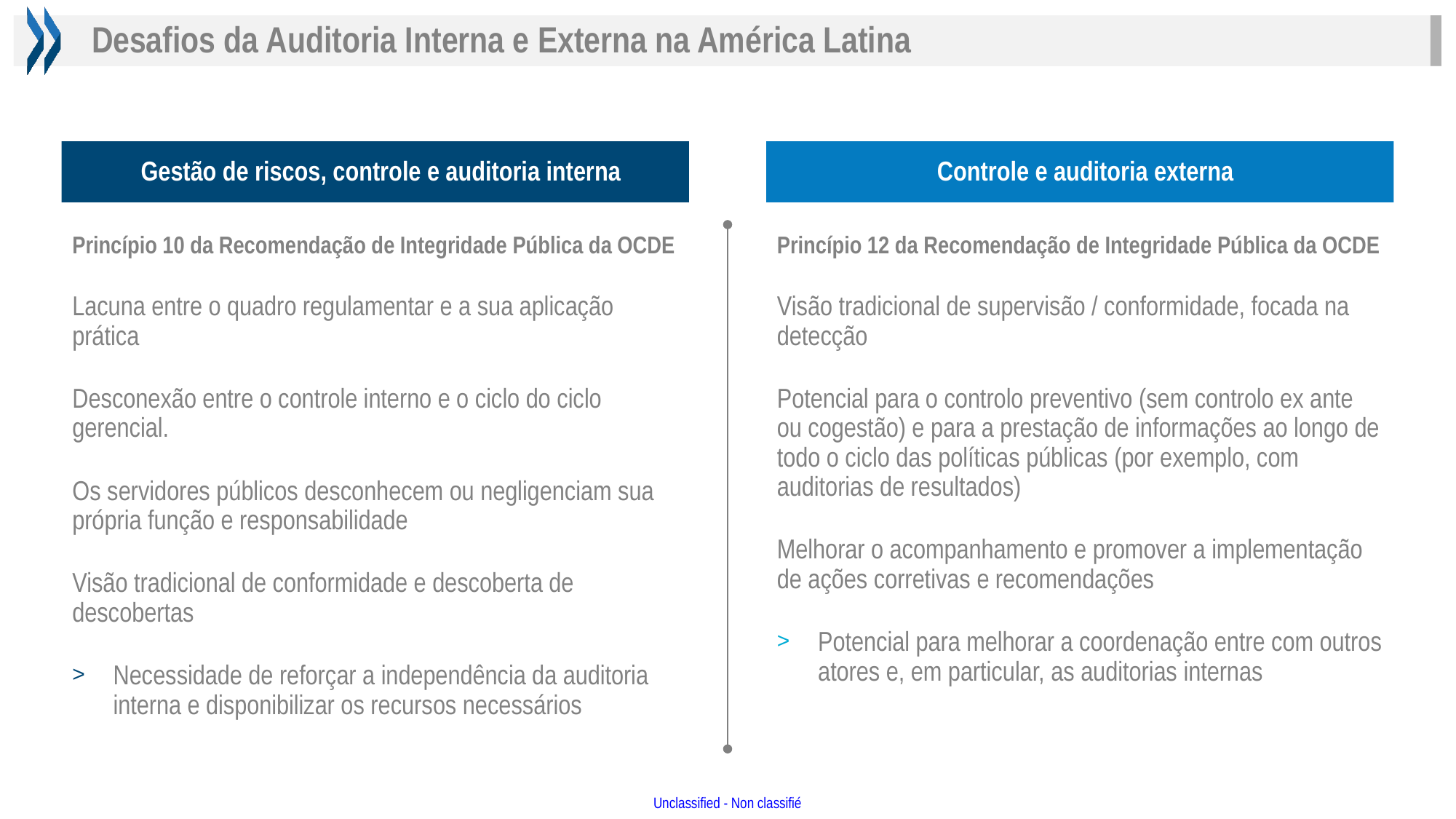

Desafios da Auditoria Interna e Externa na América Latina
Gestão de riscos, controle e auditoria interna
Controle e auditoria externa
Princípio 10 da Recomendação de Integridade Pública da OCDE
Lacuna entre o quadro regulamentar e a sua aplicação prática
Desconexão entre o controle interno e o ciclo do ciclo gerencial.
Os servidores públicos desconhecem ou negligenciam sua própria função e responsabilidade
Visão tradicional de conformidade e descoberta de descobertas
Necessidade de reforçar a independência da auditoria interna e disponibilizar os recursos necessários

Princípio 12 da Recomendação de Integridade Pública da OCDE
Visão tradicional de supervisão / conformidade, focada na detecção
Potencial para o controlo preventivo (sem controlo ex ante ou cogestão) e para a prestação de informações ao longo de todo o ciclo das políticas públicas (por exemplo, com auditorias de resultados)
Melhorar o acompanhamento e promover a implementação de ações corretivas e recomendações
Potencial para melhorar a coordenação entre com outros atores e, em particular, as auditorias internas